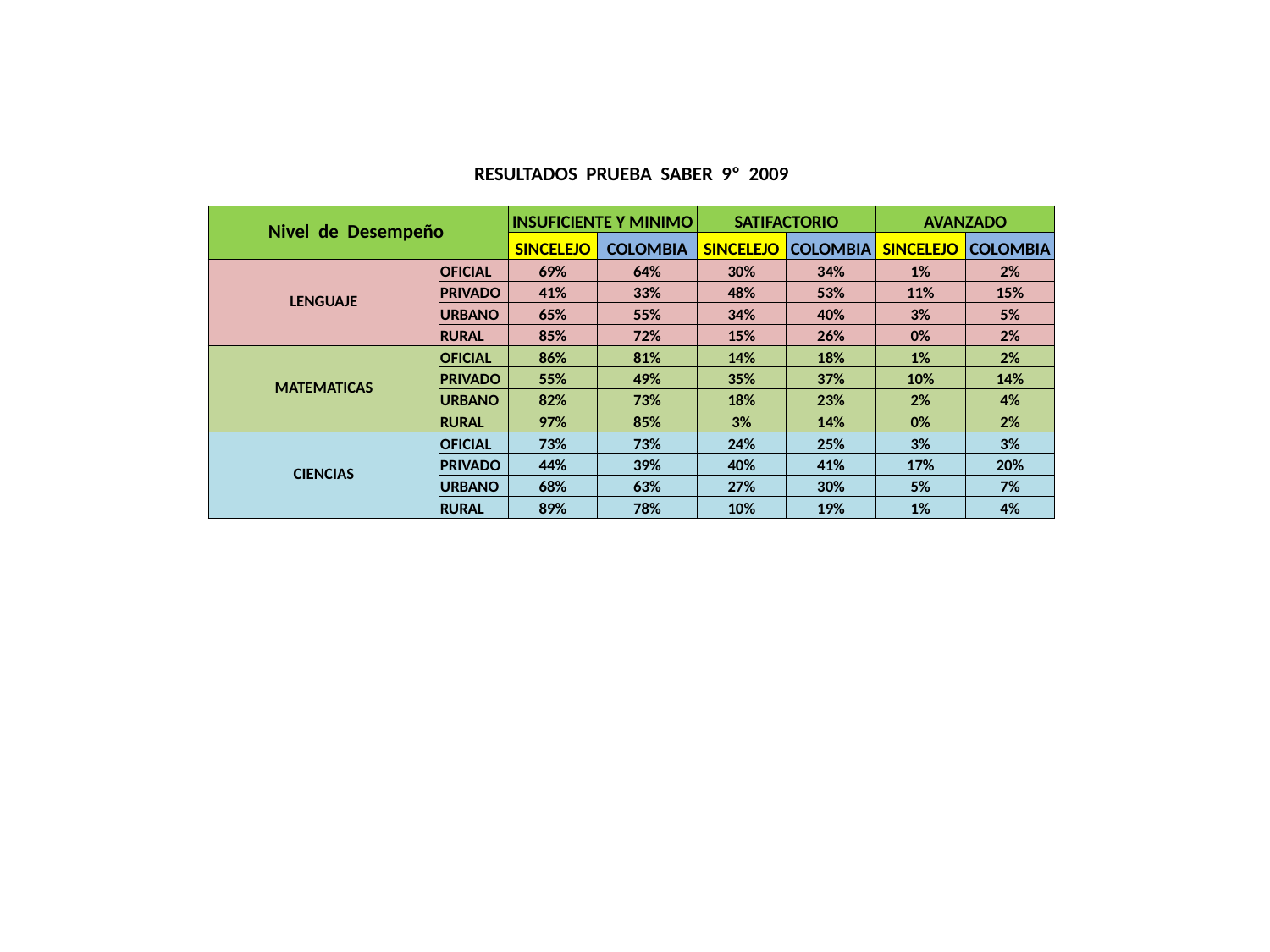

| RESULTADOS PRUEBA SABER 9º 2009 |  |  |  |  |  |  |  |
| --- | --- | --- | --- | --- | --- | --- | --- |
|  |  |  |  |  |  |  |  |
| Nivel de Desempeño |  | INSUFICIENTE Y MINIMO |  | SATIFACTORIO |  | AVANZADO |  |
|  |  | SINCELEJO | COLOMBIA | SINCELEJO | COLOMBIA | SINCELEJO | COLOMBIA |
| LENGUAJE | OFICIAL | 69% | 64% | 30% | 34% | 1% | 2% |
|  | PRIVADO | 41% | 33% | 48% | 53% | 11% | 15% |
|  | URBANO | 65% | 55% | 34% | 40% | 3% | 5% |
|  | RURAL | 85% | 72% | 15% | 26% | 0% | 2% |
| MATEMATICAS | OFICIAL | 86% | 81% | 14% | 18% | 1% | 2% |
|  | PRIVADO | 55% | 49% | 35% | 37% | 10% | 14% |
|  | URBANO | 82% | 73% | 18% | 23% | 2% | 4% |
|  | RURAL | 97% | 85% | 3% | 14% | 0% | 2% |
| CIENCIAS | OFICIAL | 73% | 73% | 24% | 25% | 3% | 3% |
|  | PRIVADO | 44% | 39% | 40% | 41% | 17% | 20% |
|  | URBANO | 68% | 63% | 27% | 30% | 5% | 7% |
|  | RURAL | 89% | 78% | 10% | 19% | 1% | 4% |